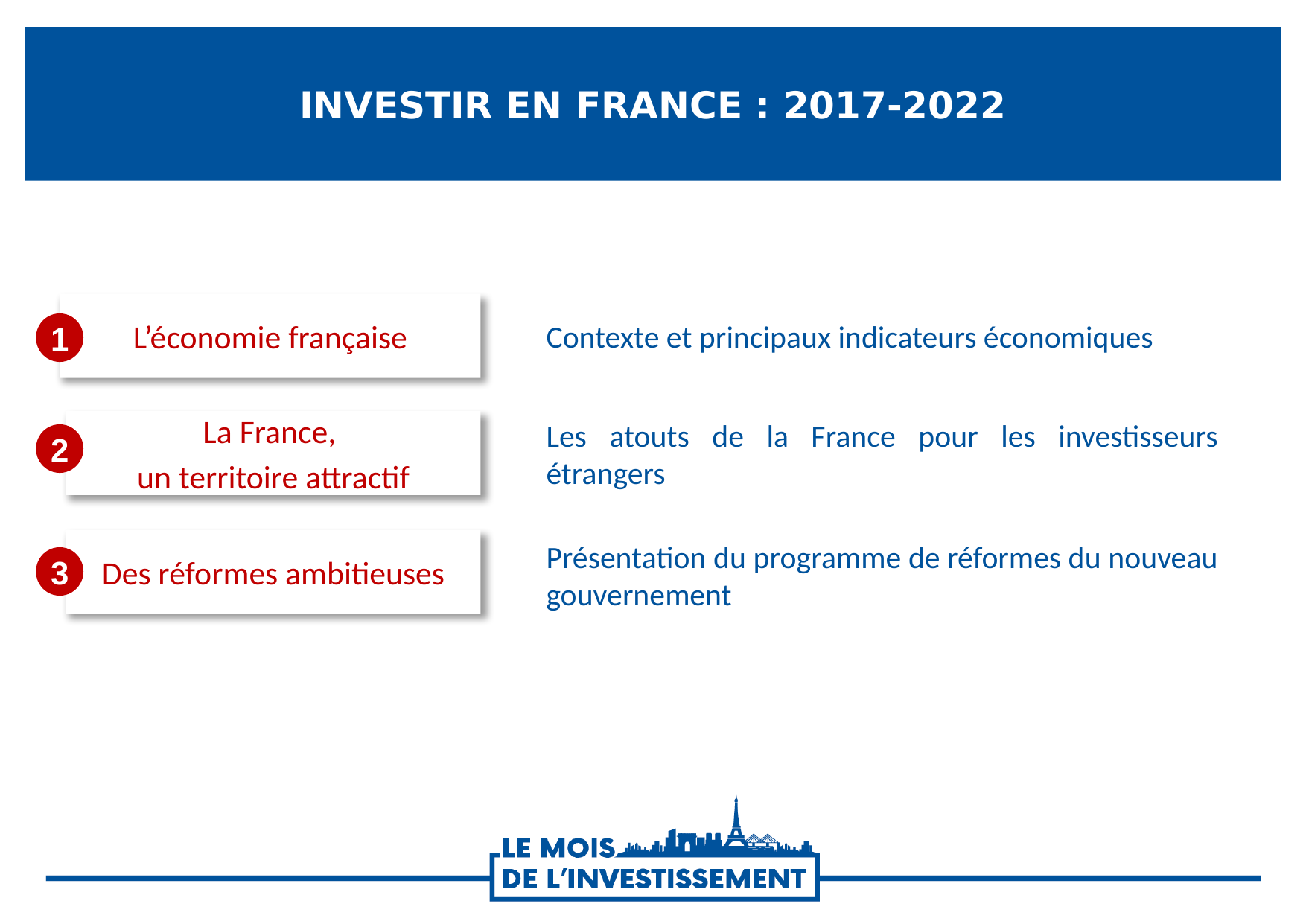

# Investir en France : 2017-2022
L’économie française
Contexte et principaux indicateurs économiques
1
La France,
un territoire attractif
Les atouts de la France pour les investisseurs étrangers
2
Des réformes ambitieuses
Présentation du programme de réformes du nouveau gouvernement
3